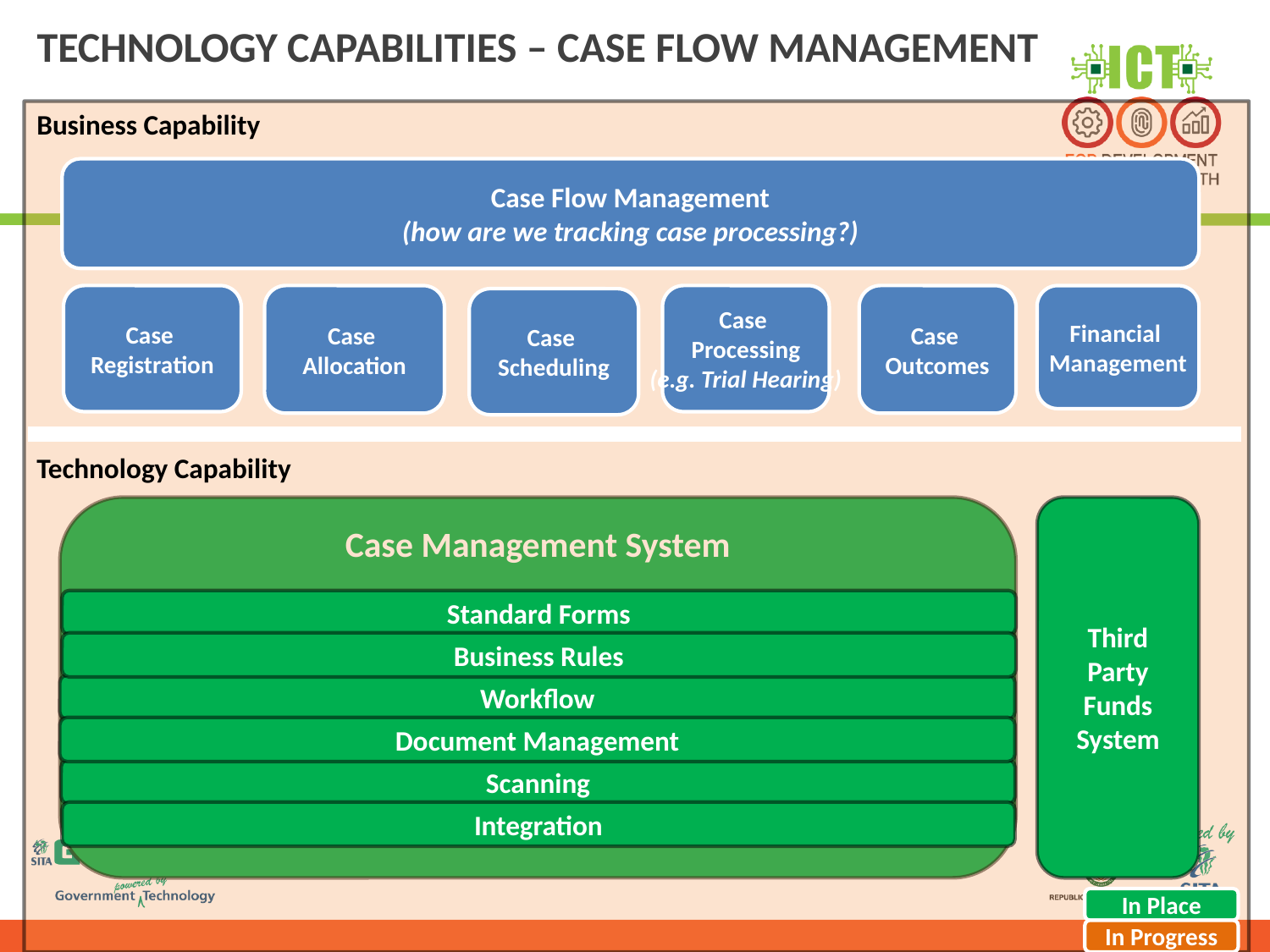

# TECHNOLOGY CAPABILITIES – CASE FLOW MANAGEMENT

Business Capability
Case Flow Management
(how are we tracking case processing?)

Case
Processing
(e.g. Trial Hearing)

Financial
Management

Case
Outcomes

Case
Registration

Case
Allocation

Case
Scheduling

Technology Capability
Case Management System
Third Party Funds
System
Standard Forms
Business Rules
Workflow
Document Management
Scanning
Integration
In Place
In Progress